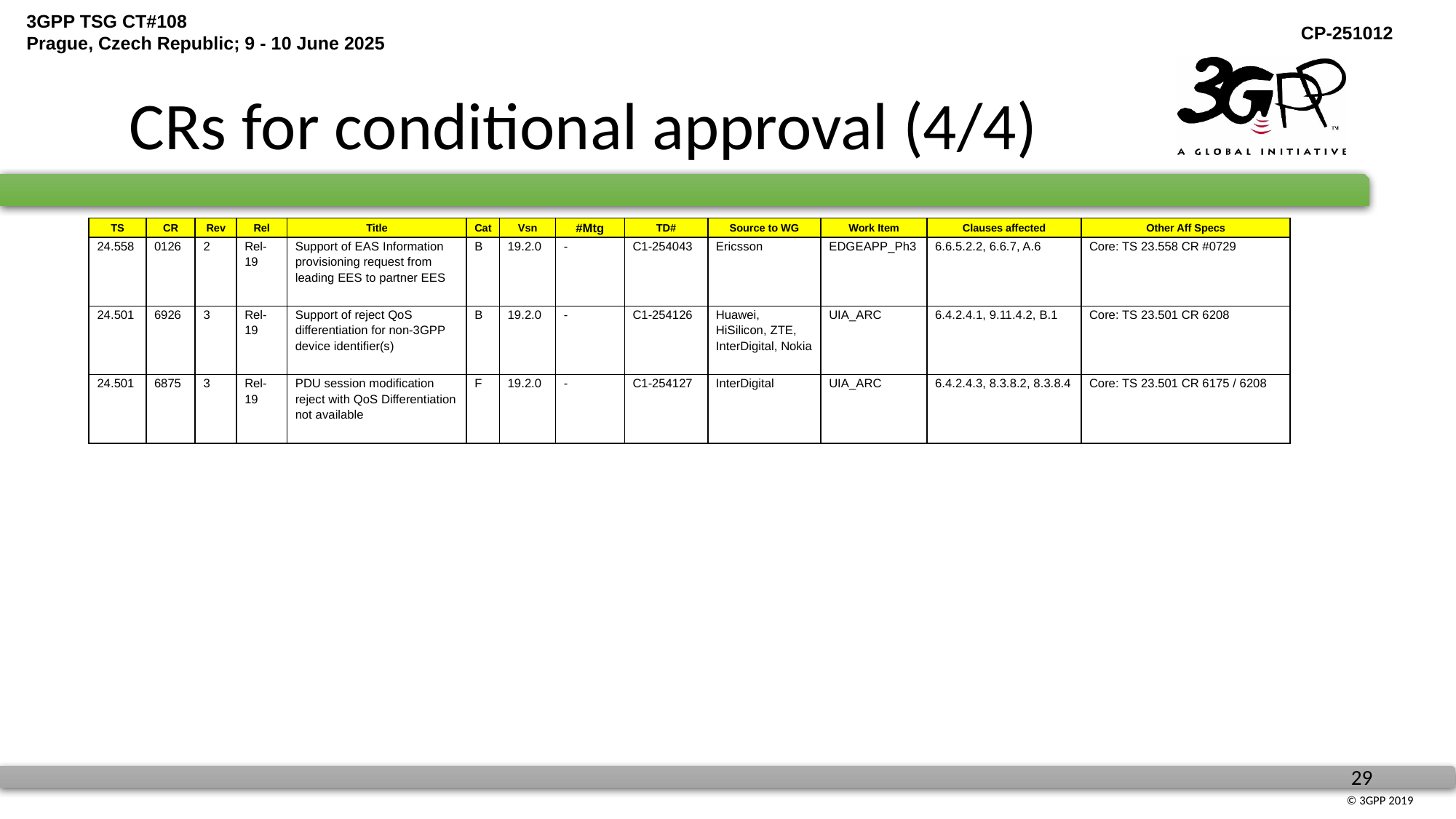

# CRs for conditional approval (4/4)
| TS | CR | Rev | Rel | Title | Cat | Vsn | #Mtg | TD# | Source to WG | Work Item | Clauses affected | Other Aff Specs |
| --- | --- | --- | --- | --- | --- | --- | --- | --- | --- | --- | --- | --- |
| 24.558 | 0126 | 2 | Rel-19 | Support of EAS Information provisioning request from leading EES to partner EES | B | 19.2.0 | - | C1-254043 | Ericsson | EDGEAPP\_Ph3 | 6.6.5.2.2, 6.6.7, A.6 | Core: TS 23.558 CR #0729 |
| 24.501 | 6926 | 3 | Rel-19 | Support of reject QoS differentiation for non-3GPP device identifier(s) | B | 19.2.0 | - | C1-254126 | Huawei, HiSilicon, ZTE, InterDigital, Nokia | UIA\_ARC | 6.4.2.4.1, 9.11.4.2, B.1 | Core: TS 23.501 CR 6208 |
| 24.501 | 6875 | 3 | Rel-19 | PDU session modification reject with QoS Differentiation not available | F | 19.2.0 | - | C1-254127 | InterDigital | UIA\_ARC | 6.4.2.4.3, 8.3.8.2, 8.3.8.4 | Core: TS 23.501 CR 6175 / 6208 |